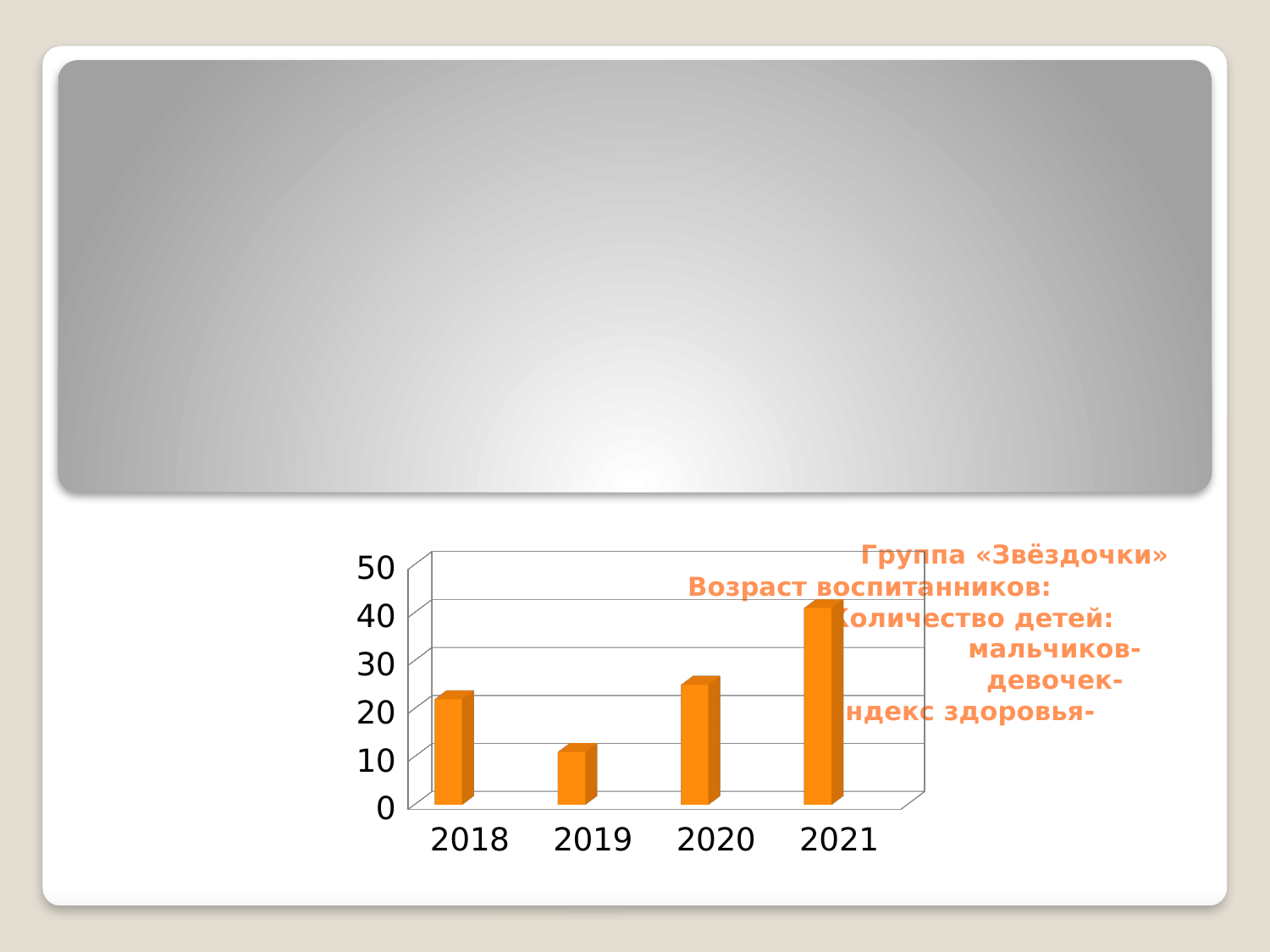

# Группа «Звёздочки» Возраст воспитанников: 5-6 лет Количество детей: 25 мальчиков- 8 девочек- 17 Индекс здоровья- 40.9

[unsupported chart]